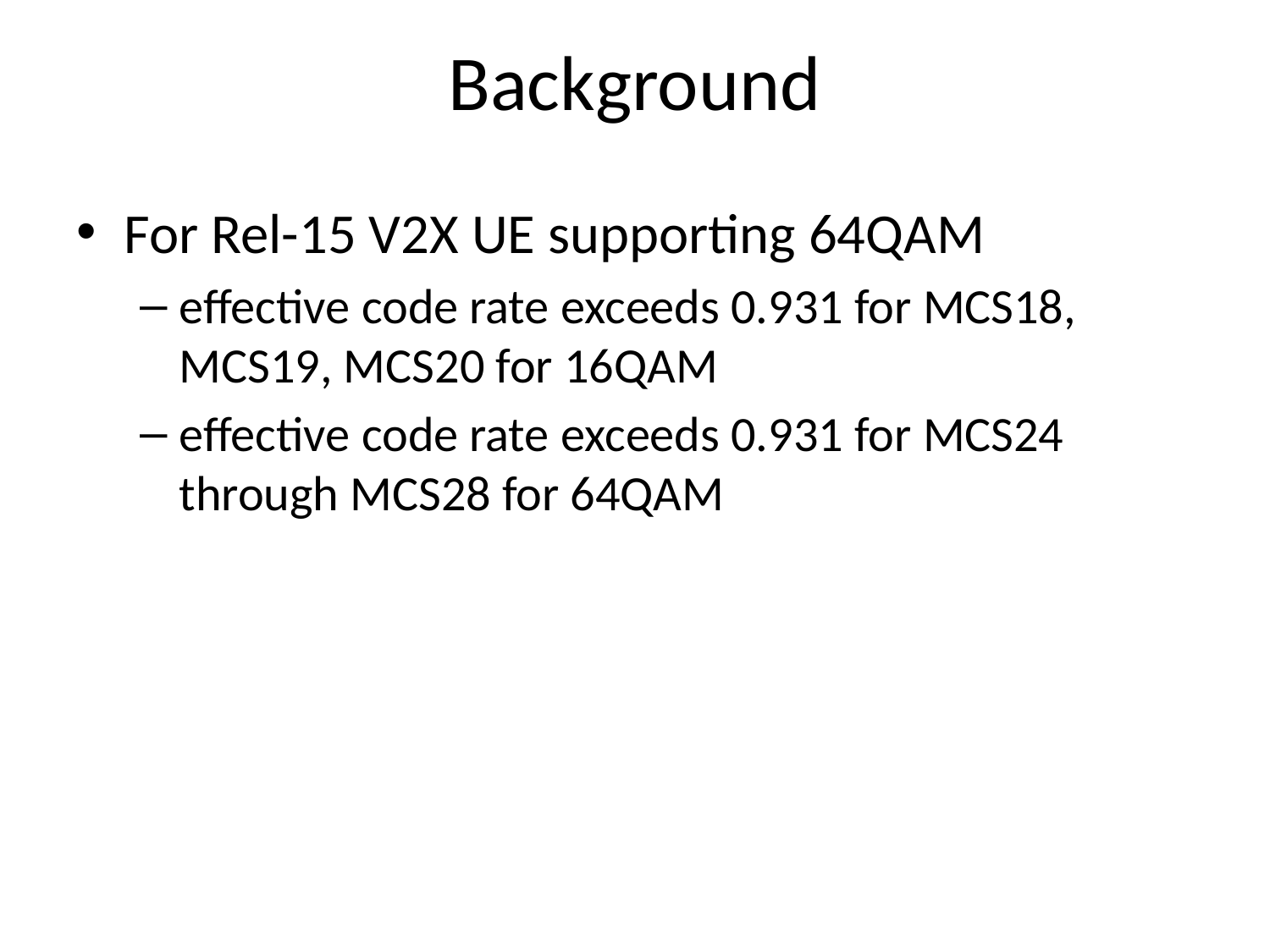

# Background
For Rel-15 V2X UE supporting 64QAM
effective code rate exceeds 0.931 for MCS18, MCS19, MCS20 for 16QAM
effective code rate exceeds 0.931 for MCS24 through MCS28 for 64QAM